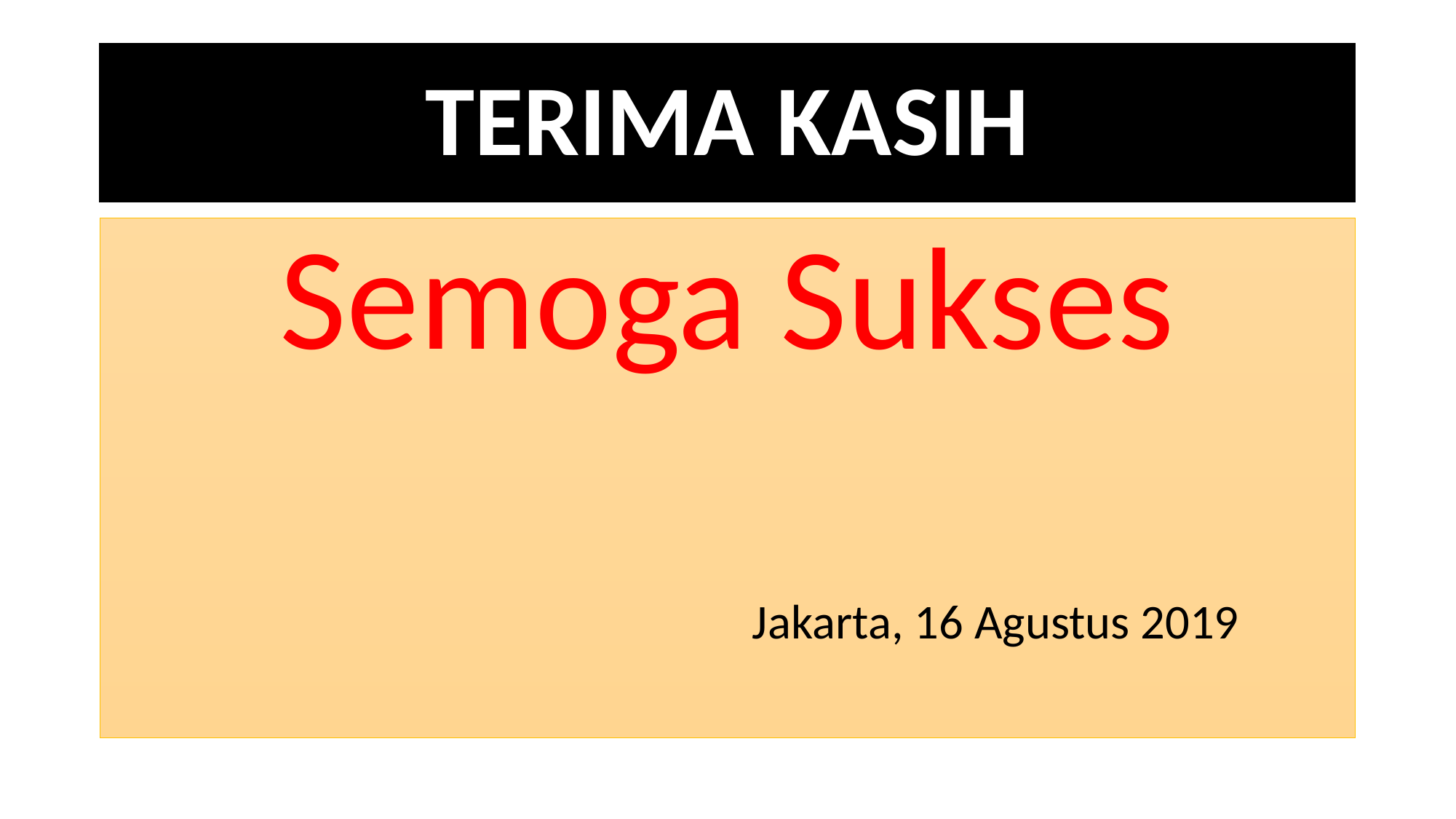

# TERIMA KASIH
Semoga Sukses
Jakarta, 16 Agustus 2019